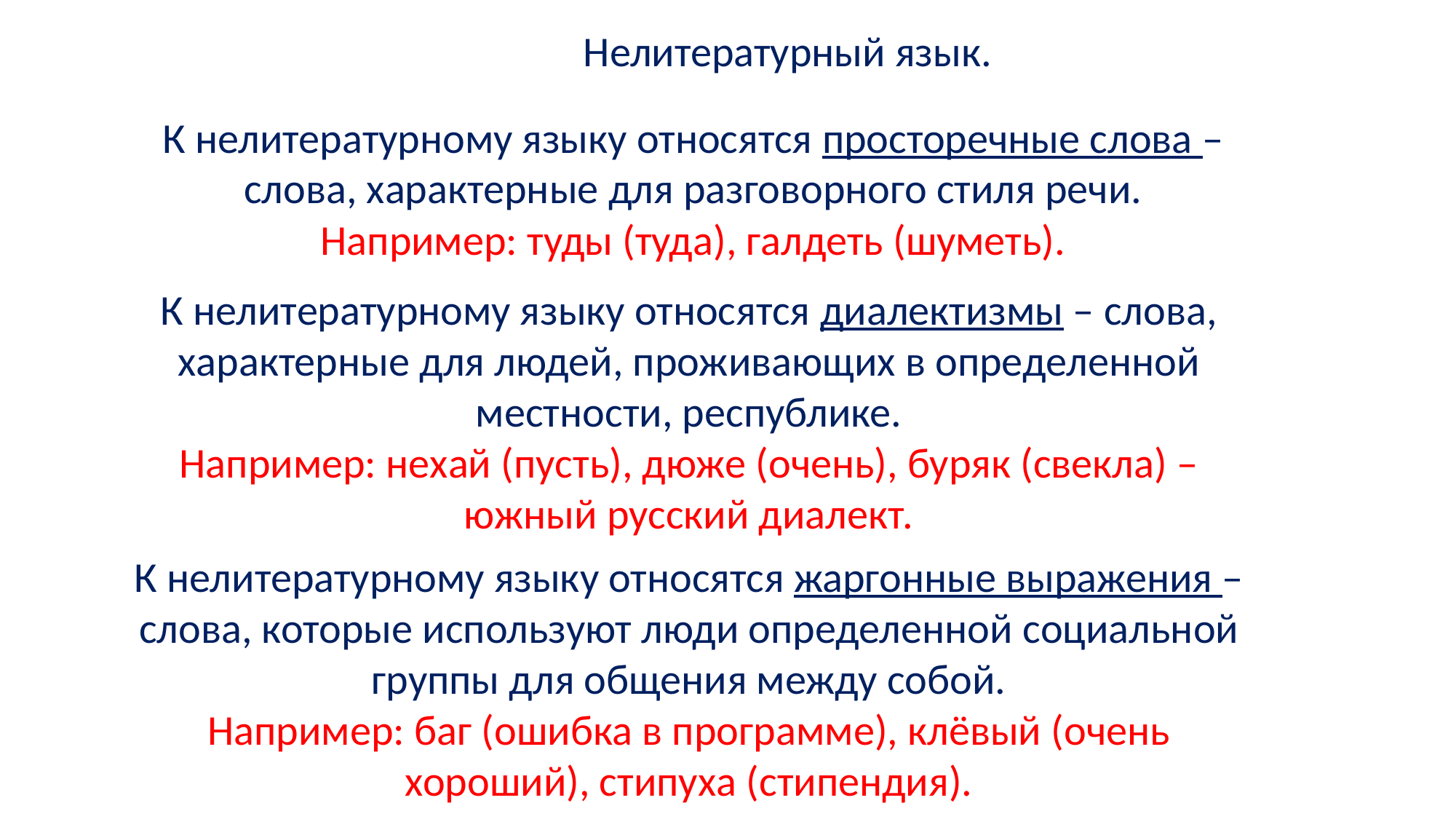

Нелитературный язык.
К нелитературному языку относятся просторечные слова – слова, характерные для разговорного стиля речи.
Например: туды (туда), галдеть (шуметь).
К нелитературному языку относятся диалектизмы – слова, характерные для людей, проживающих в определенной местности, республике.
Например: нехай (пусть), дюже (очень), буряк (свекла) – южный русский диалект.
К нелитературному языку относятся жаргонные выражения – слова, которые используют люди определенной социальной группы для общения между собой.
Например: баг (ошибка в программе), клёвый (очень хороший), стипуха (стипендия).